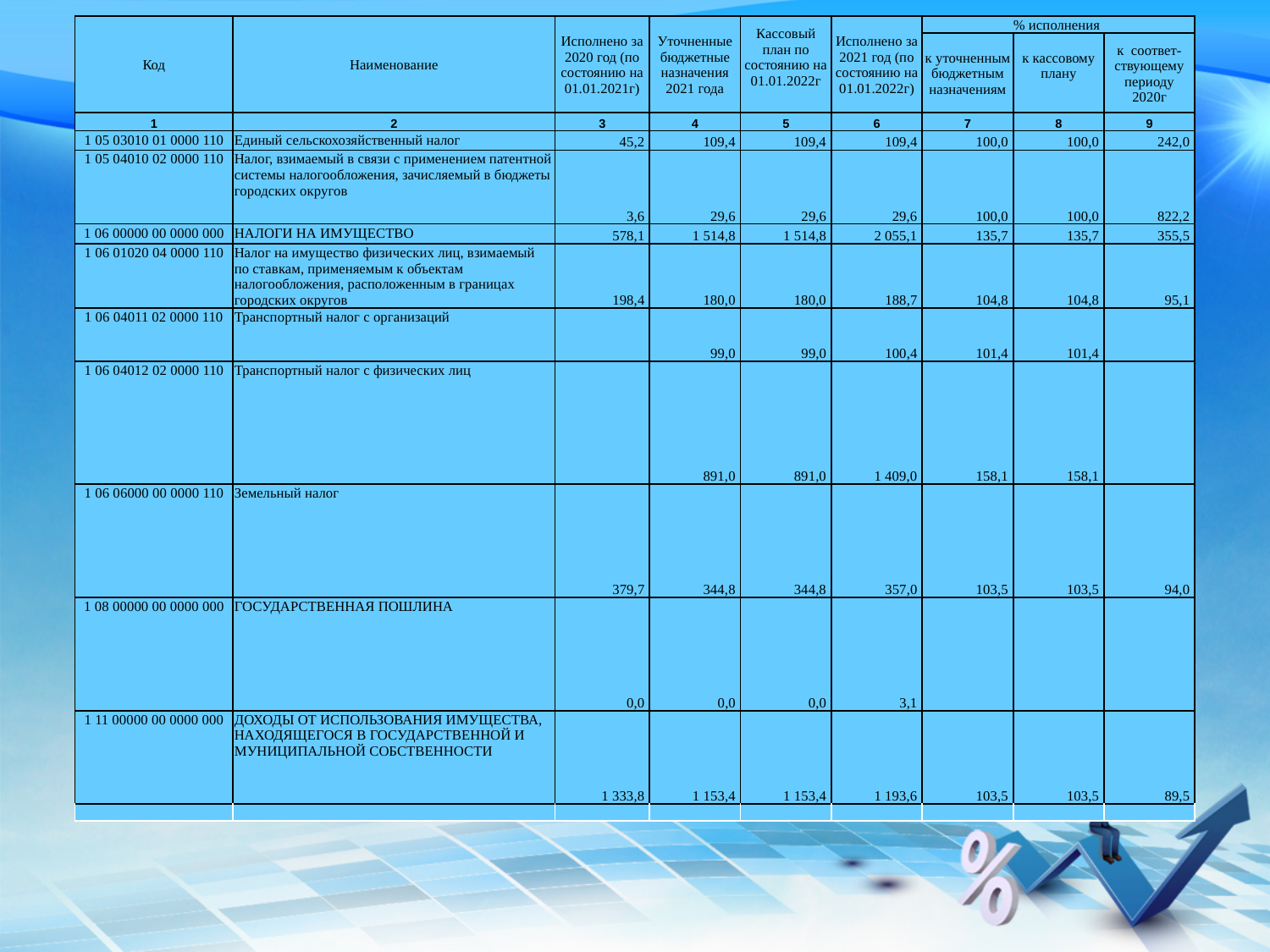

| Код | Наименование | Исполнено за 2020 год (по состоянию на 01.01.2021г) | Уточненные бюджетные назначения 2021 года | Кассовый план по состоянию на 01.01.2022г | Исполнено за 2021 год (по состоянию на 01.01.2022г) | % исполнения |  |  |
| --- | --- | --- | --- | --- | --- | --- | --- | --- |
|  |  |  |  |  |  | к уточненным бюджетным назначениям | к кассовому плану | к соответ-ствующему периоду 2020г |
| 1 | 2 | 3 | 4 | 5 | 6 | 7 | 8 | 9 |
| 1 05 03010 01 0000 110 | Единый сельскохозяйственный налог | 45,2 | 109,4 | 109,4 | 109,4 | 100,0 | 100,0 | 242,0 |
| 1 05 04010 02 0000 110 | Налог, взимаемый в связи с применением патентной системы налогообложения, зачисляемый в бюджеты городских округов | 3,6 | 29,6 | 29,6 | 29,6 | 100,0 | 100,0 | 822,2 |
| 1 06 00000 00 0000 000 | НАЛОГИ НА ИМУЩЕСТВО | 578,1 | 1 514,8 | 1 514,8 | 2 055,1 | 135,7 | 135,7 | 355,5 |
| 1 06 01020 04 0000 110 | Налог на имущество физических лиц, взимаемый по ставкам, применяемым к объектам налогообложения, расположенным в границах городских округов | 198,4 | 180,0 | 180,0 | 188,7 | 104,8 | 104,8 | 95,1 |
| 1 06 04011 02 0000 110 | Транспортный налог с организаций |  | 99,0 | 99,0 | 100,4 | 101,4 | 101,4 |  |
| 1 06 04012 02 0000 110 | Транспортный налог с физических лиц |  | 891,0 | 891,0 | 1 409,0 | 158,1 | 158,1 |  |
| 1 06 06000 00 0000 110 | Земельный налог | 379,7 | 344,8 | 344,8 | 357,0 | 103,5 | 103,5 | 94,0 |
| 1 08 00000 00 0000 000 | ГОСУДАРСТВЕННАЯ ПОШЛИНА | 0,0 | 0,0 | 0,0 | 3,1 |  |  |  |
| 1 11 00000 00 0000 000 | ДОХОДЫ ОТ ИСПОЛЬЗОВАНИЯ ИМУЩЕСТВА, НАХОДЯЩЕГОСЯ В ГОСУДАРСТВЕННОЙ И МУНИЦИПАЛЬНОЙ СОБСТВЕННОСТИ | 1 333,8 | 1 153,4 | 1 153,4 | 1 193,6 | 103,5 | 103,5 | 89,5 |
|  |  |  |  |  |  |  |  |  |